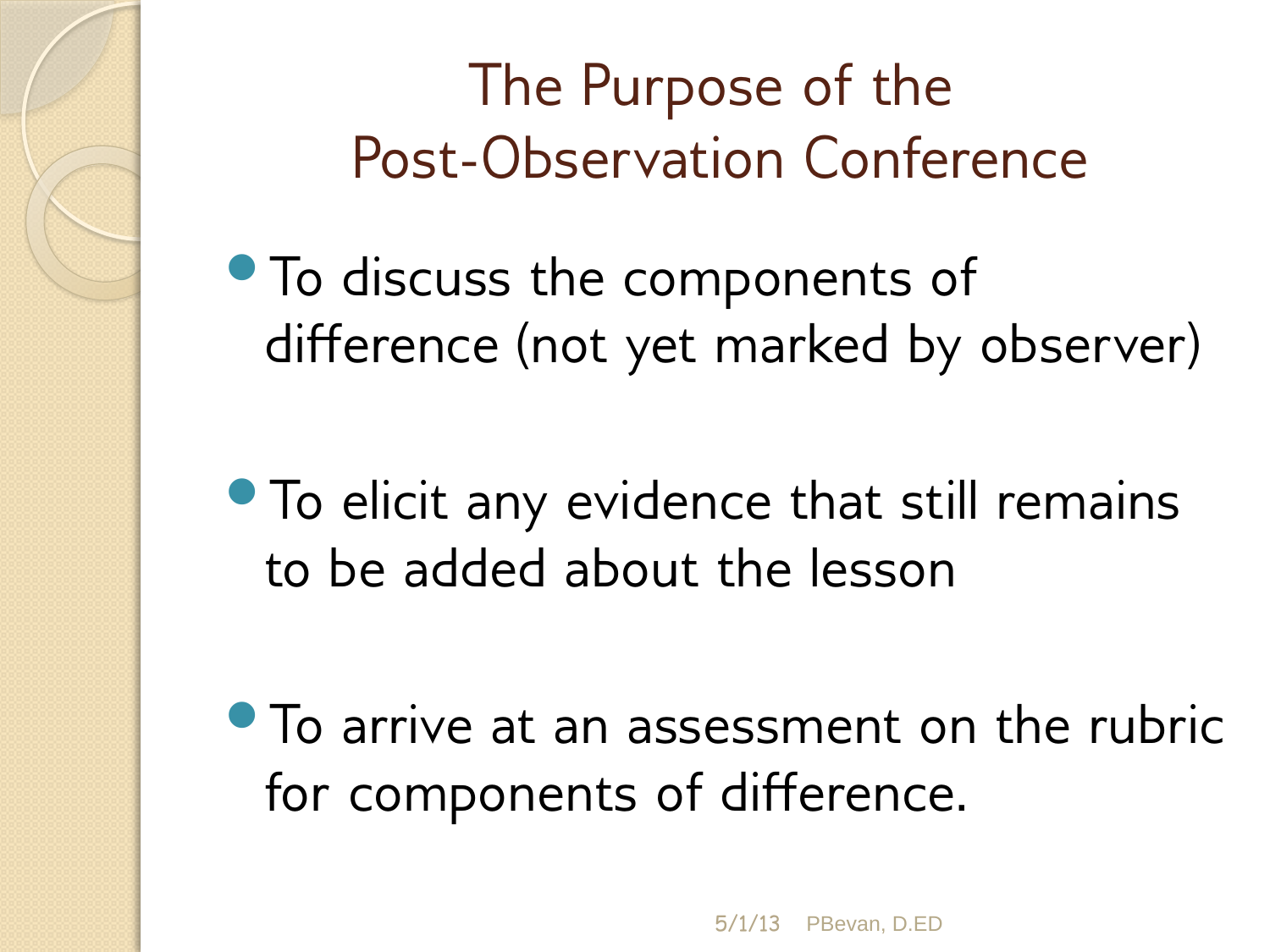

# The Purpose of the Post-Observation Conference
To discuss the components of difference (not yet marked by observer)

To elicit any evidence that still remains to be added about the lesson

To arrive at an assessment on the rubric for components of difference.
5/1/13
PBevan, D.ED